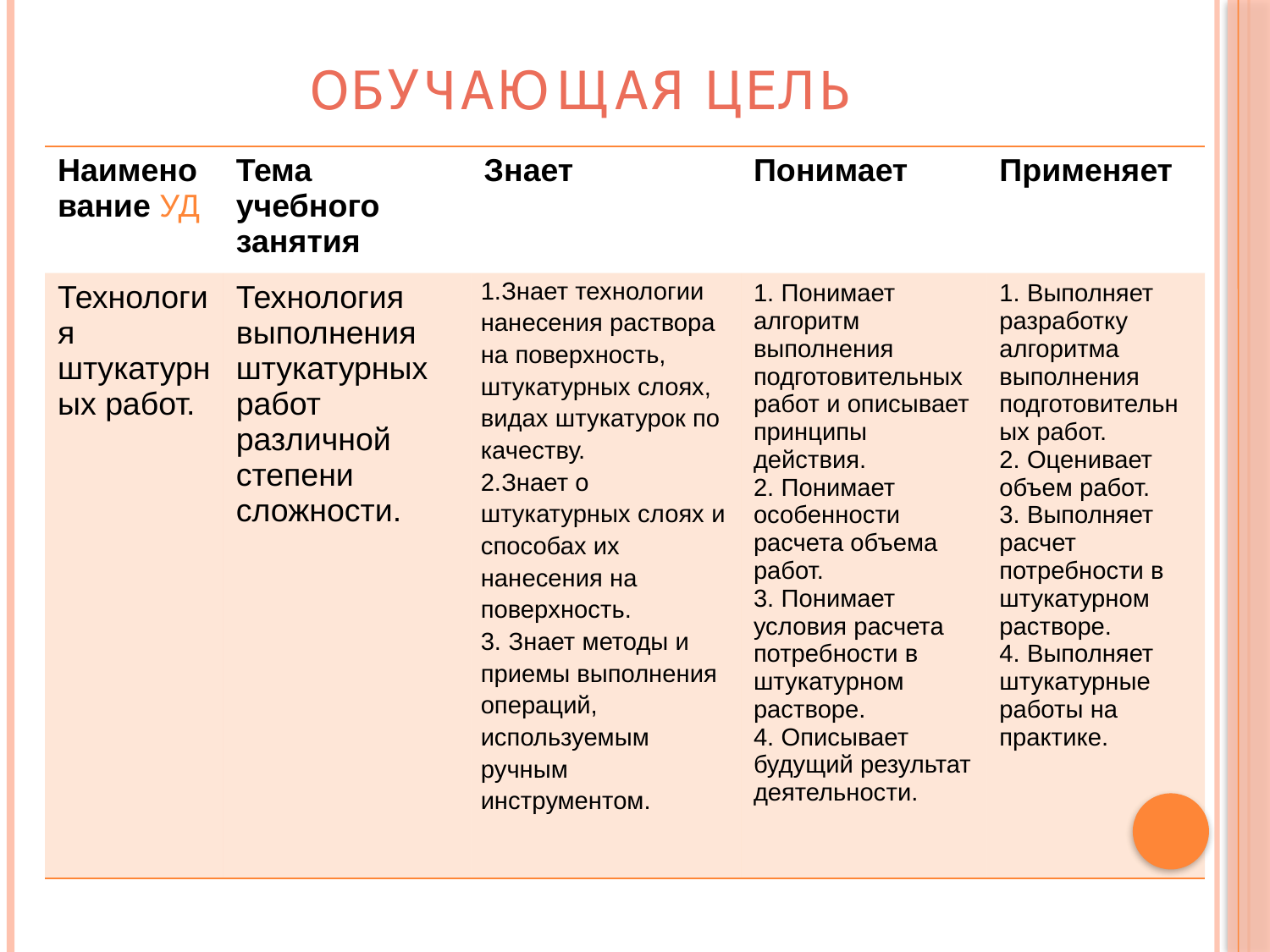

# ОБУЧАЮЩАЯ ЦЕЛЬ
| Наименование УД | Тема учебного занятия | Знает | Понимает | Применяет |
| --- | --- | --- | --- | --- |
| Технология штукатурных работ. | Технология выполнения штукатурных работ различной степени сложности. | 1.Знает технологии нанесения раствора на поверхность, штукатурных слоях, видах штукатурок по качеству. 2.Знает о штукатурных слоях и способах их нанесения на поверхность. 3. Знает методы и приемы выполнения операций, используемым ручным инструментом. | 1. Понимает алгоритм выполнения подготовительных работ и описывает принципы действия. 2. Понимает особенности расчета объема работ. 3. Понимает условия расчета потребности в штукатурном растворе. 4. Описывает будущий результат деятельности. | 1. Выполняет разработку алгоритма выполнения подготовительных работ. 2. Оценивает объем работ. 3. Выполняет расчет потребности в штукатурном растворе. 4. Выполняет штукатурные работы на практике. |